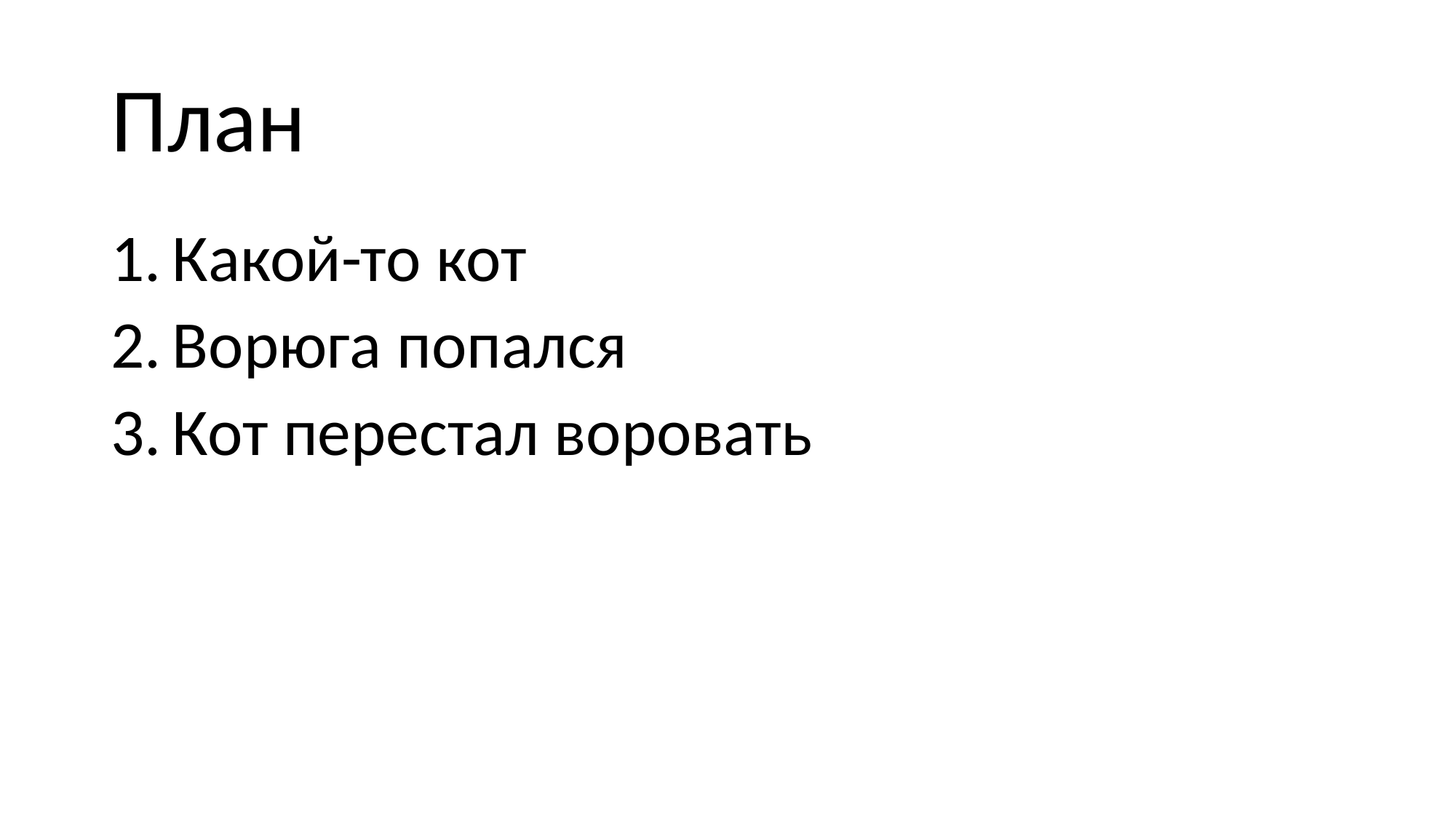

# План
Какой-то кот
Ворюга попался
Кот перестал воровать